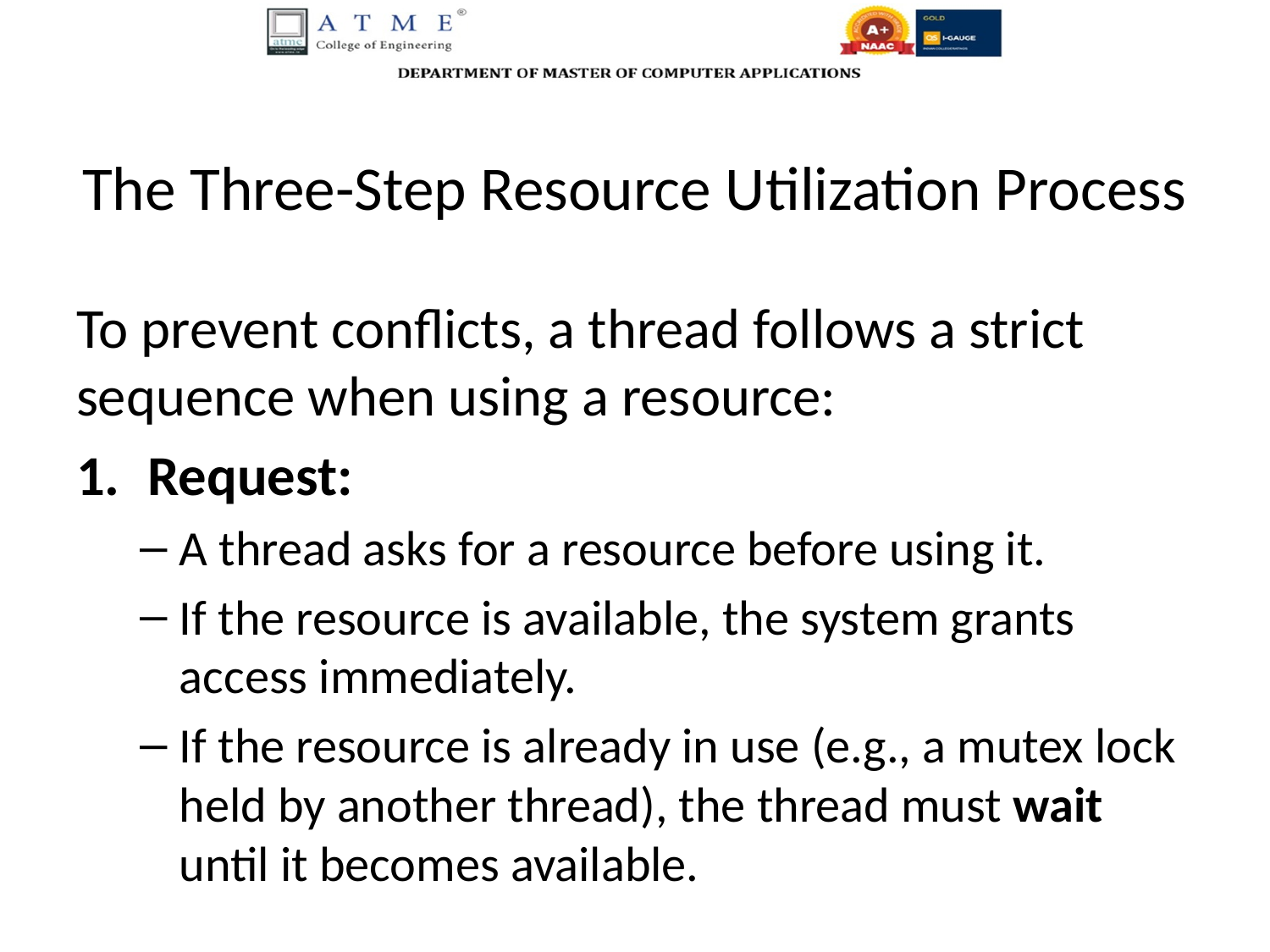

# The Three-Step Resource Utilization Process
To prevent conflicts, a thread follows a strict sequence when using a resource:
Request:
A thread asks for a resource before using it.
If the resource is available, the system grants access immediately.
If the resource is already in use (e.g., a mutex lock held by another thread), the thread must wait until it becomes available.